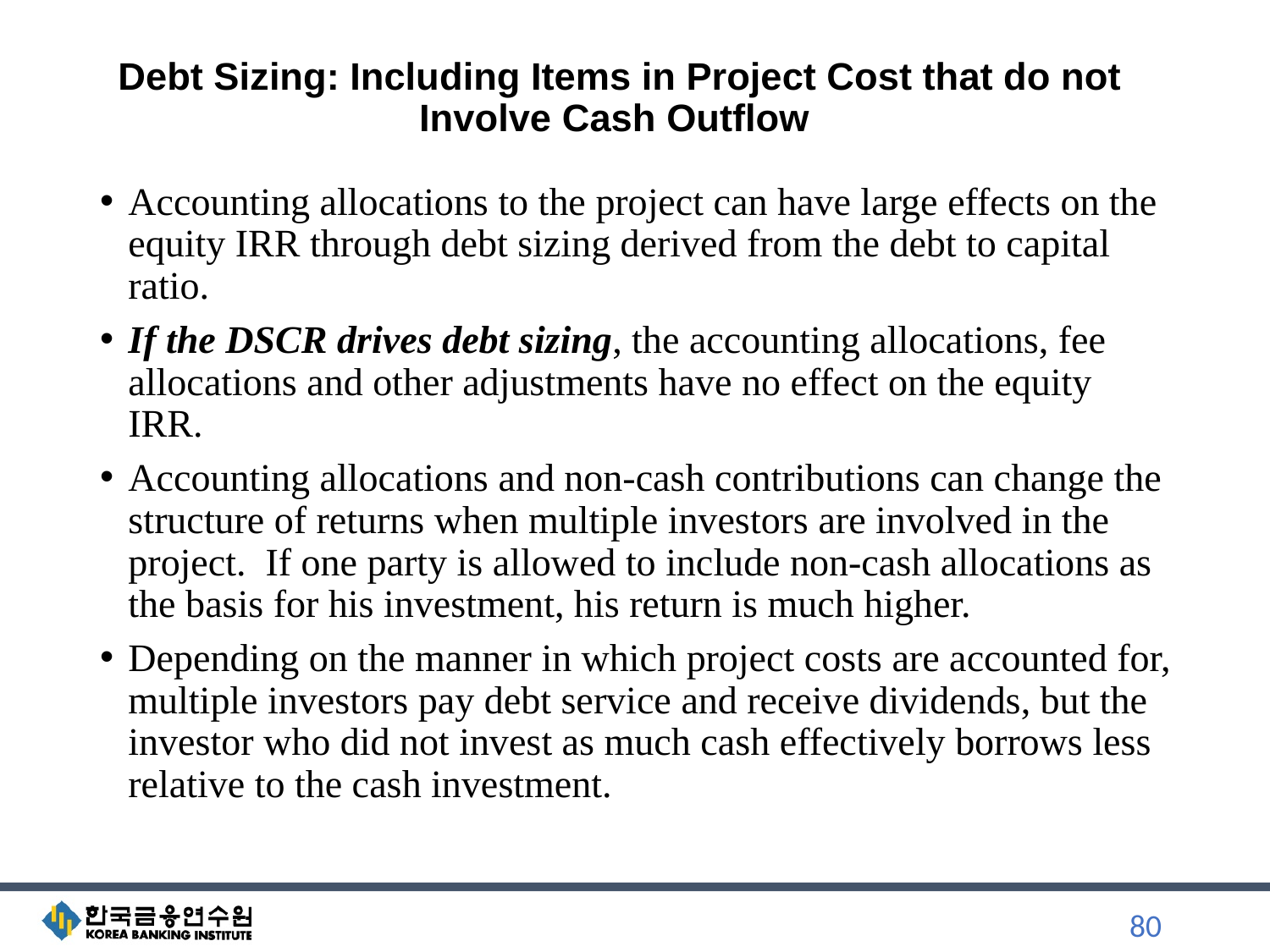

# Debt Sizing: Including Items in Project Cost that do not Involve Cash Outflow
Accounting allocations to the project can have large effects on the equity IRR through debt sizing derived from the debt to capital ratio.
If the DSCR drives debt sizing, the accounting allocations, fee allocations and other adjustments have no effect on the equity IRR.
Accounting allocations and non-cash contributions can change the structure of returns when multiple investors are involved in the project.  If one party is allowed to include non-cash allocations as the basis for his investment, his return is much higher.
Depending on the manner in which project costs are accounted for, multiple investors pay debt service and receive dividends, but the investor who did not invest as much cash effectively borrows less relative to the cash investment.
80